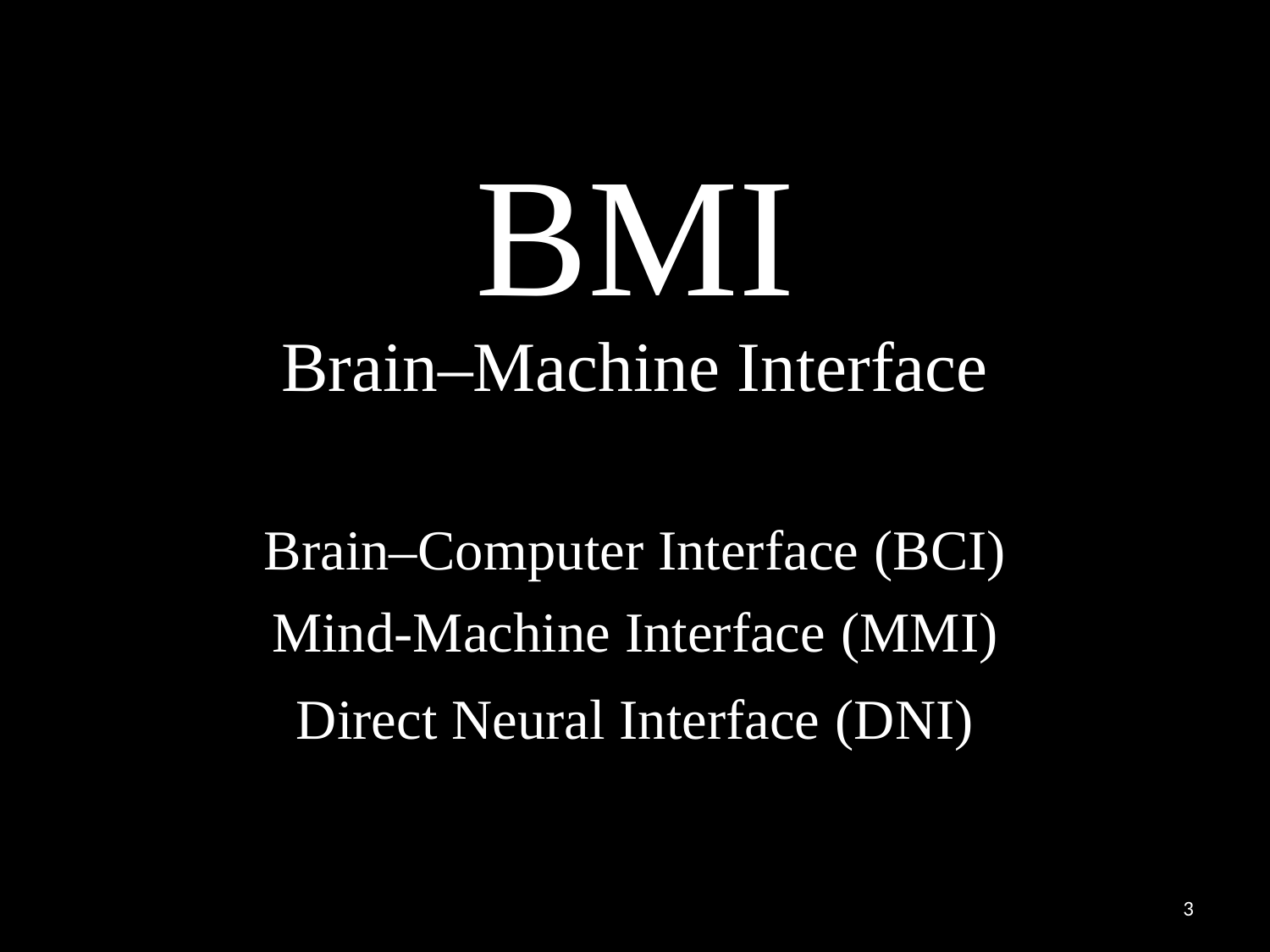

BMI
Brain–Machine Interface
Brain–Computer Interface (BCI)
Mind-Machine Interface (MMI)
Direct Neural Interface (DNI)
3